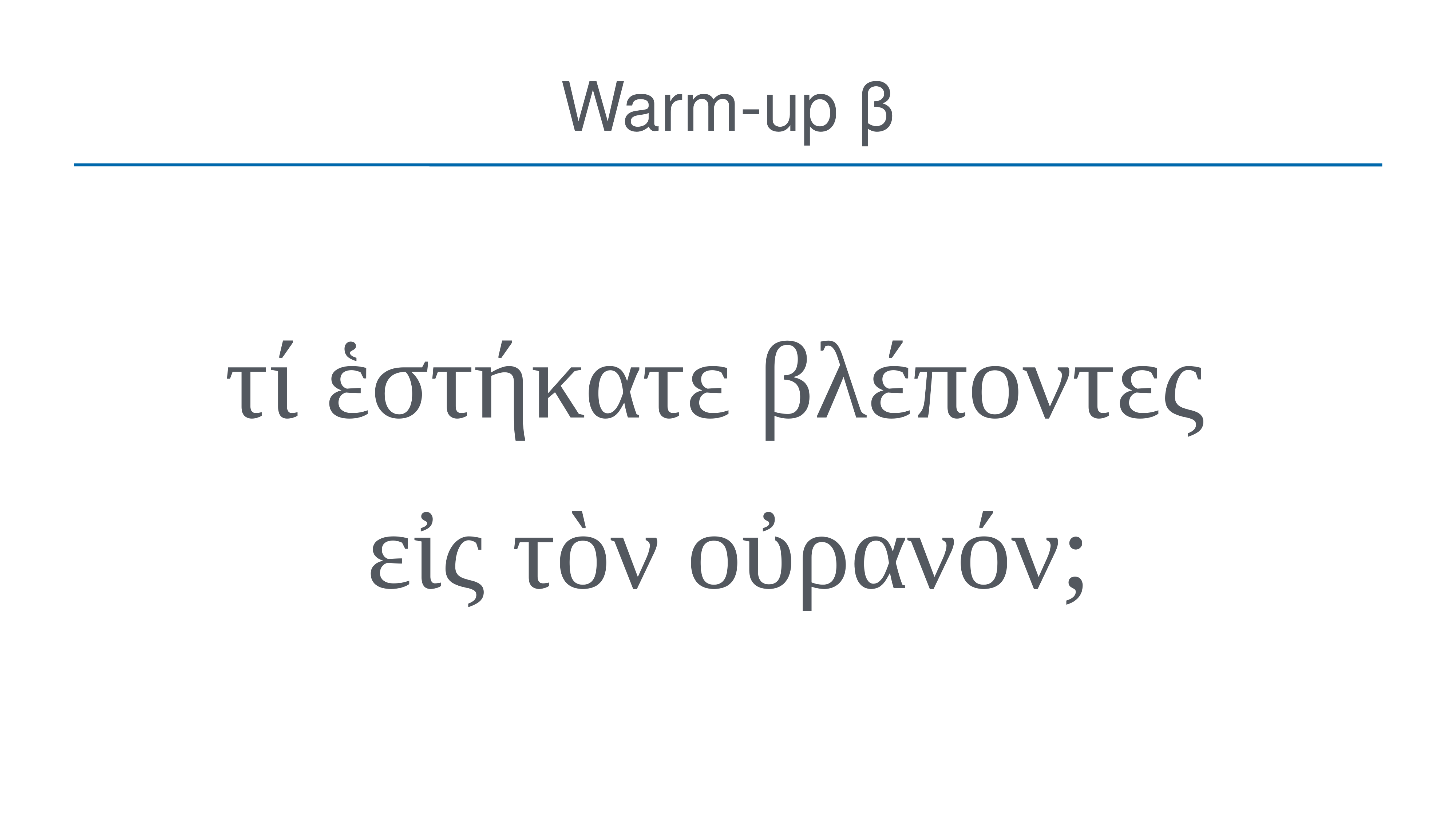

# Warm-up β
τί ἑστήκατε βλέποντες
εἰς τὸν οὐρανόν;